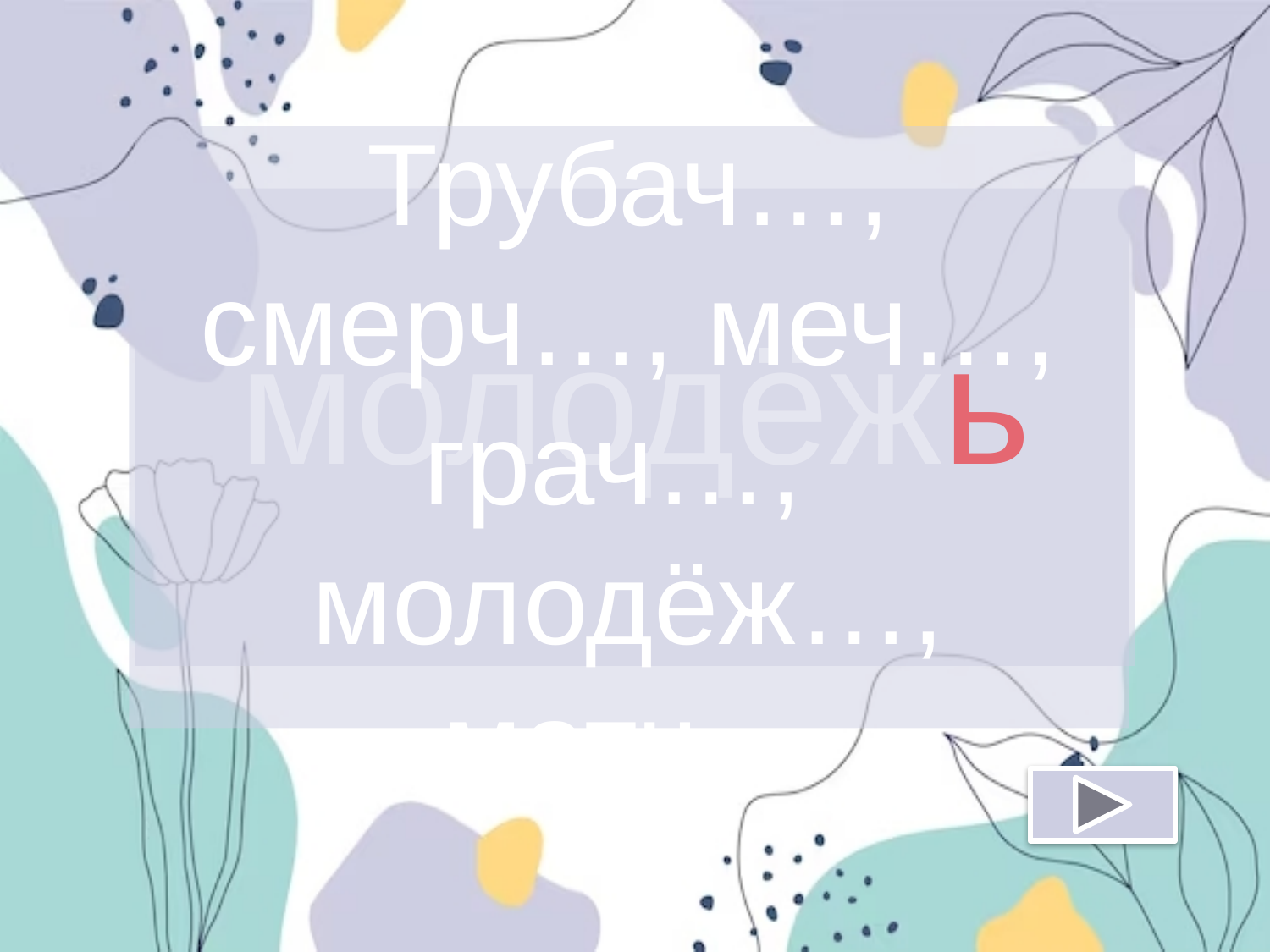

молодёжь

Трубач…, смерч…, меч…, грач…,
молодёж…, матч…